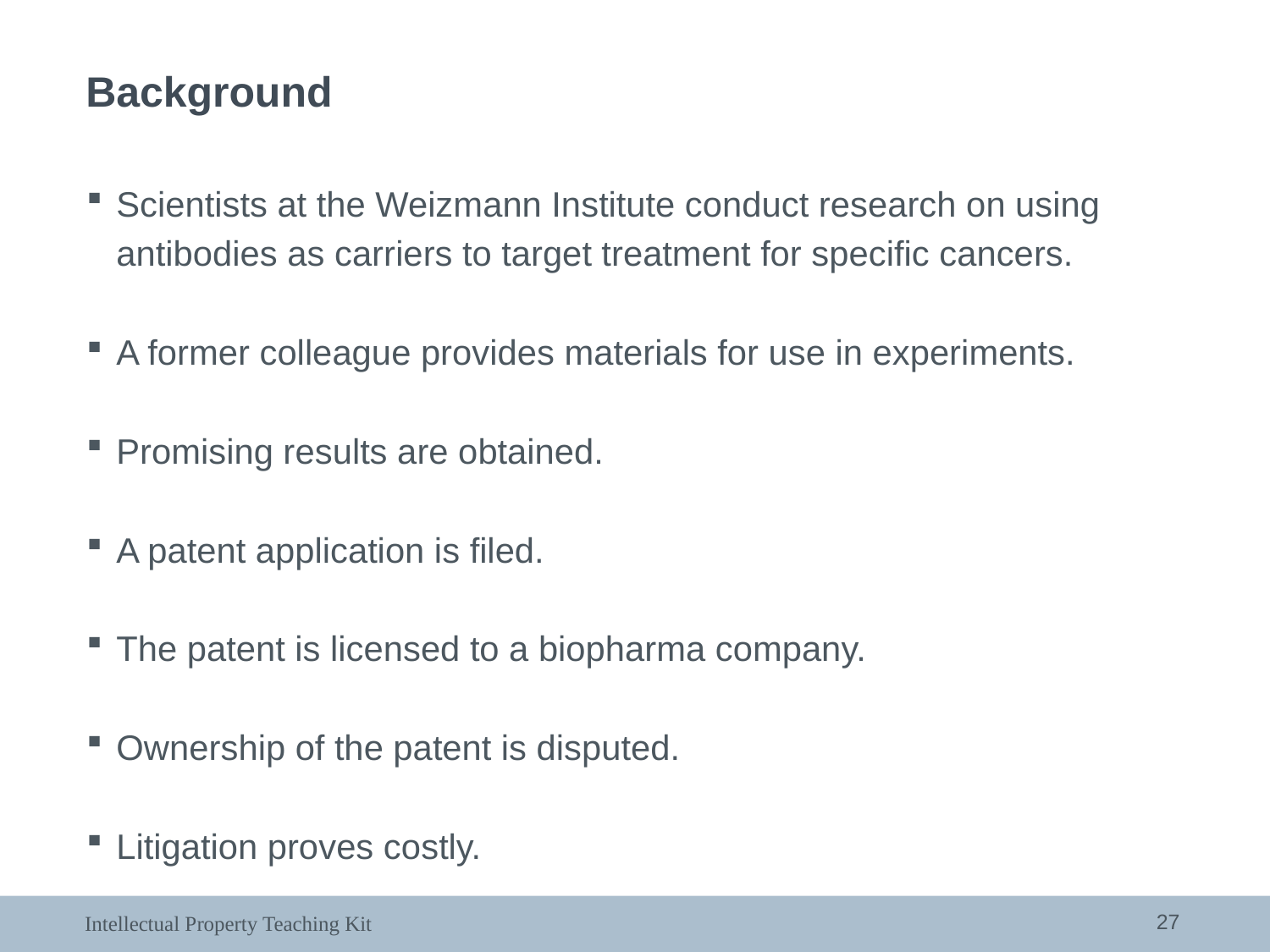

Background
Scientists at the Weizmann Institute conduct research on using antibodies as carriers to target treatment for specific cancers.

A former colleague provides materials for use in experiments.

Promising results are obtained.

A patent application is filed.

The patent is licensed to a biopharma company.

Ownership of the patent is disputed.

Litigation proves costly.

27
Intellectual Property Teaching Kit